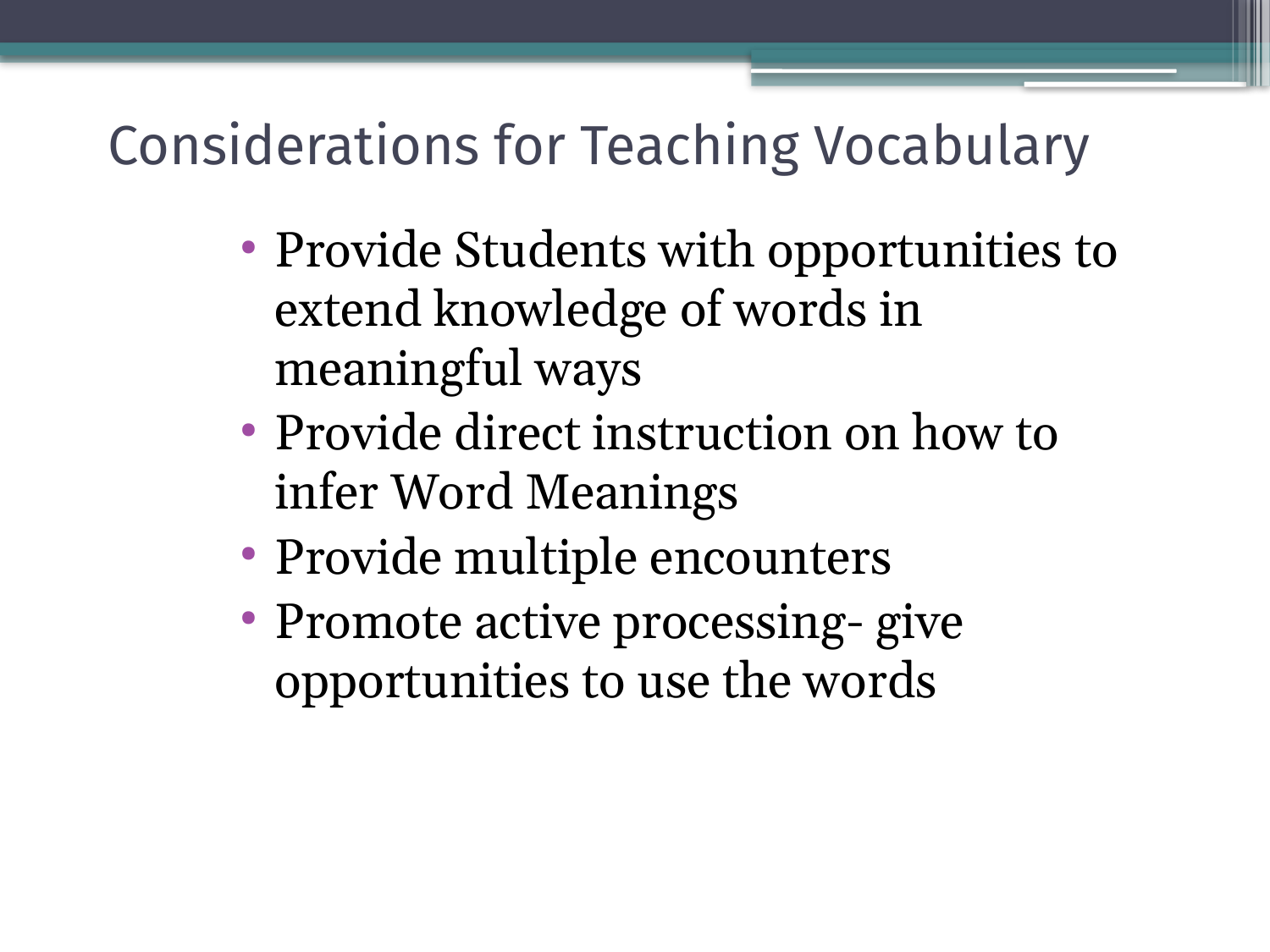

# Considerations for Teaching Vocabulary
Provide Students with opportunities to extend knowledge of words in meaningful ways
Provide direct instruction on how to infer Word Meanings
Provide multiple encounters
Promote active processing- give opportunities to use the words